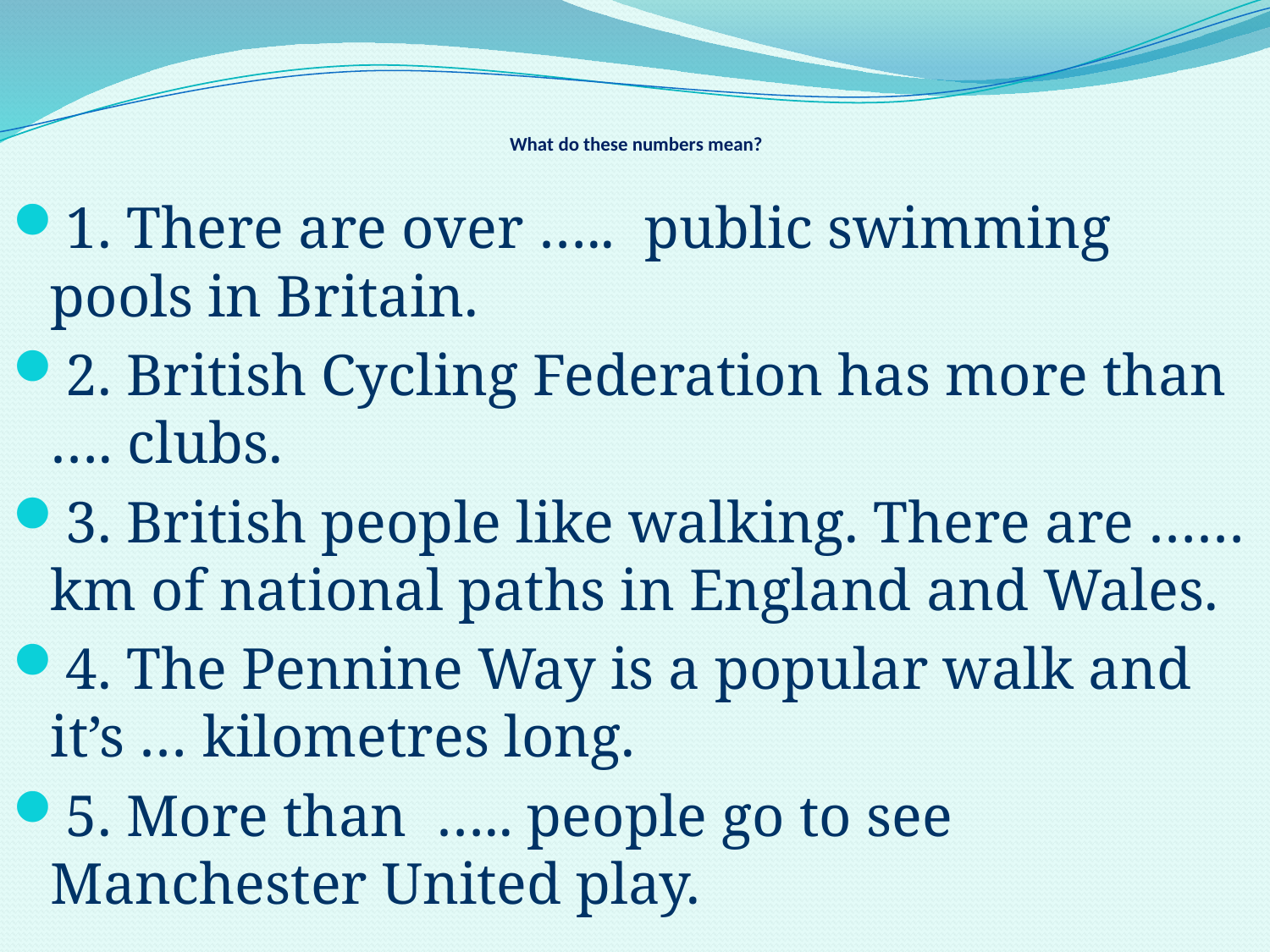

# What do these numbers mean?
1. There are over …..  public swimming pools in Britain.
2. British Cycling Federation has more than …. clubs.
3. British people like walking. There are …… km of national paths in England and Wales.
4. The Pennine Way is a popular walk and it’s … kilometres long.
5. More than  ….. people go to see Manchester United play.